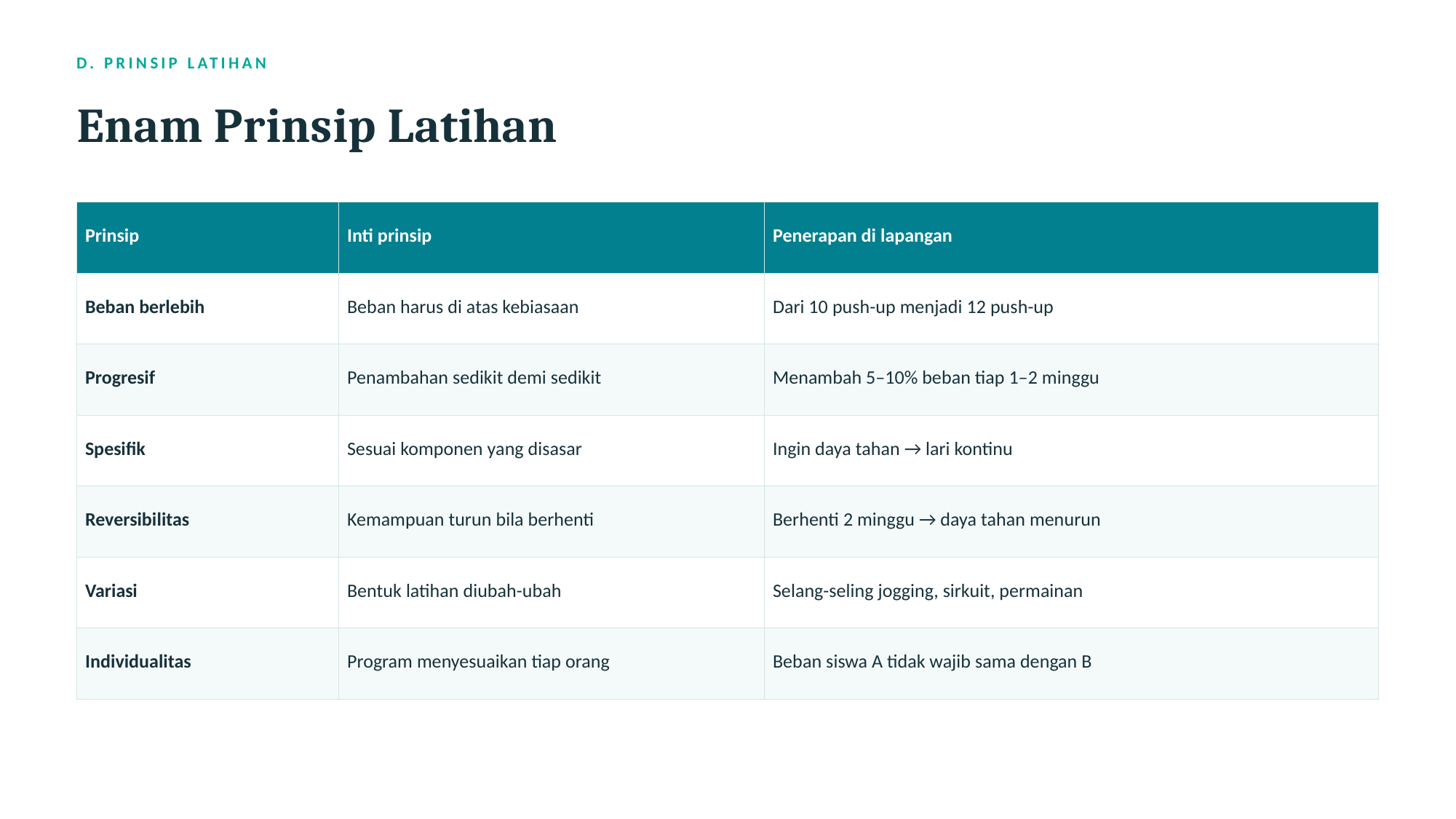

D. PRINSIP LATIHAN
Enam Prinsip Latihan
| Prinsip | Inti prinsip | Penerapan di lapangan |
| --- | --- | --- |
| Beban berlebih | Beban harus di atas kebiasaan | Dari 10 push-up menjadi 12 push-up |
| Progresif | Penambahan sedikit demi sedikit | Menambah 5–10% beban tiap 1–2 minggu |
| Spesifik | Sesuai komponen yang disasar | Ingin daya tahan → lari kontinu |
| Reversibilitas | Kemampuan turun bila berhenti | Berhenti 2 minggu → daya tahan menurun |
| Variasi | Bentuk latihan diubah-ubah | Selang-seling jogging, sirkuit, permainan |
| Individualitas | Program menyesuaikan tiap orang | Beban siswa A tidak wajib sama dengan B |